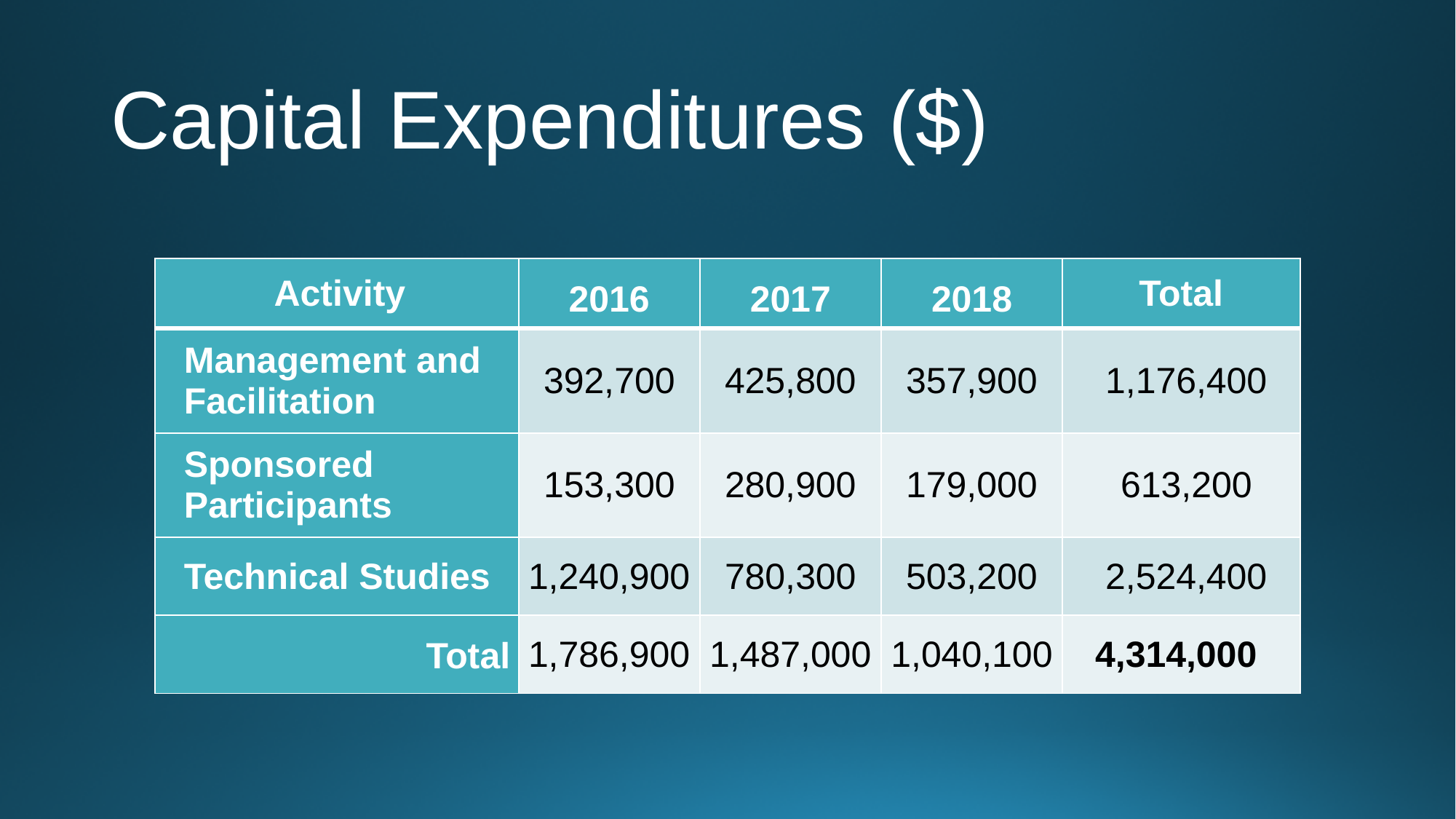

# Capital Expenditures ($)
| Activity | 2016 | 2017 | 2018 | Total |
| --- | --- | --- | --- | --- |
| Management and Facilitation | 392,700 | 425,800 | 357,900 | 1,176,400 |
| Sponsored Participants | 153,300 | 280,900 | 179,000 | 613,200 |
| Technical Studies | 1,240,900 | 780,300 | 503,200 | 2,524,400 |
| Total | 1,786,900 | 1,487,000 | 1,040,100 | 4,314,000 |